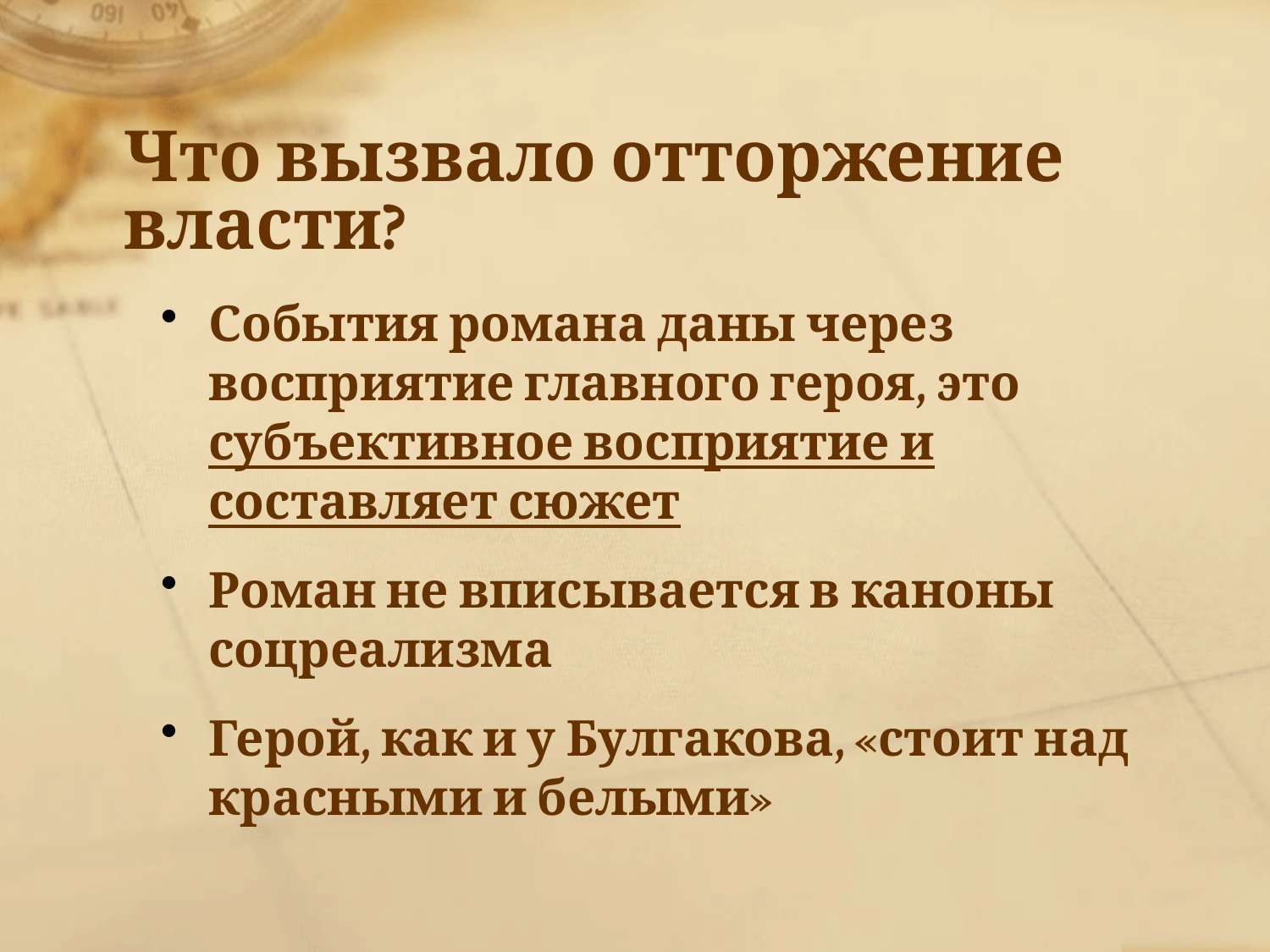

# Что вызвало отторжение власти?
События романа даны через восприятие главного героя, это субъективное восприятие и составляет сюжет
Роман не вписывается в каноны соцреализма
Герой, как и у Булгакова, «стоит над красными и белыми»